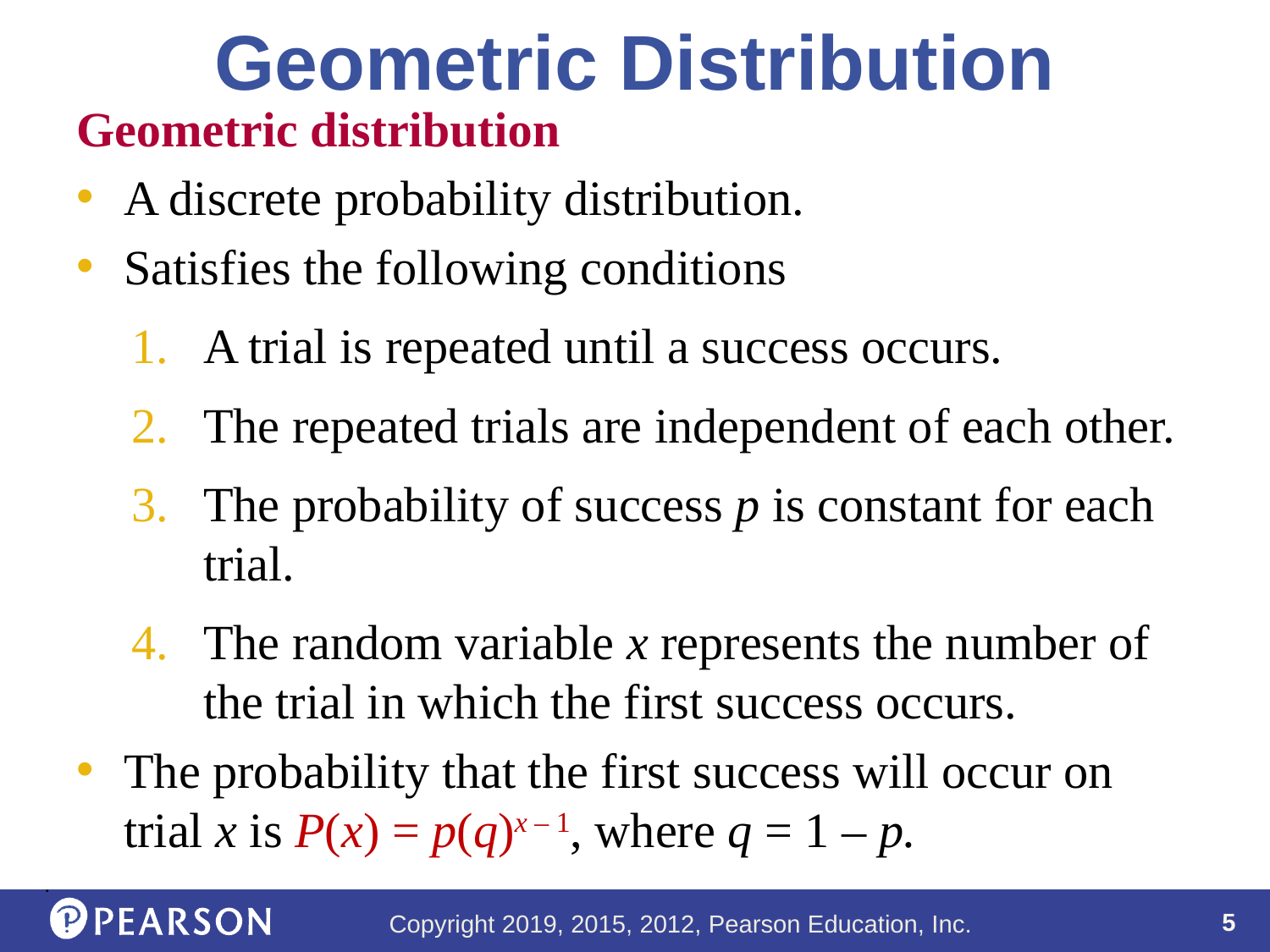

# Geometric Distribution
Geometric distribution
A discrete probability distribution.
Satisfies the following conditions
A trial is repeated until a success occurs.
The repeated trials are independent of each other.
The probability of success p is constant for each trial.
The random variable x represents the number of the trial in which the first success occurs.
The probability that the first success will occur on trial x is P(x) = p(q)x – 1, where q = 1 – p.
.